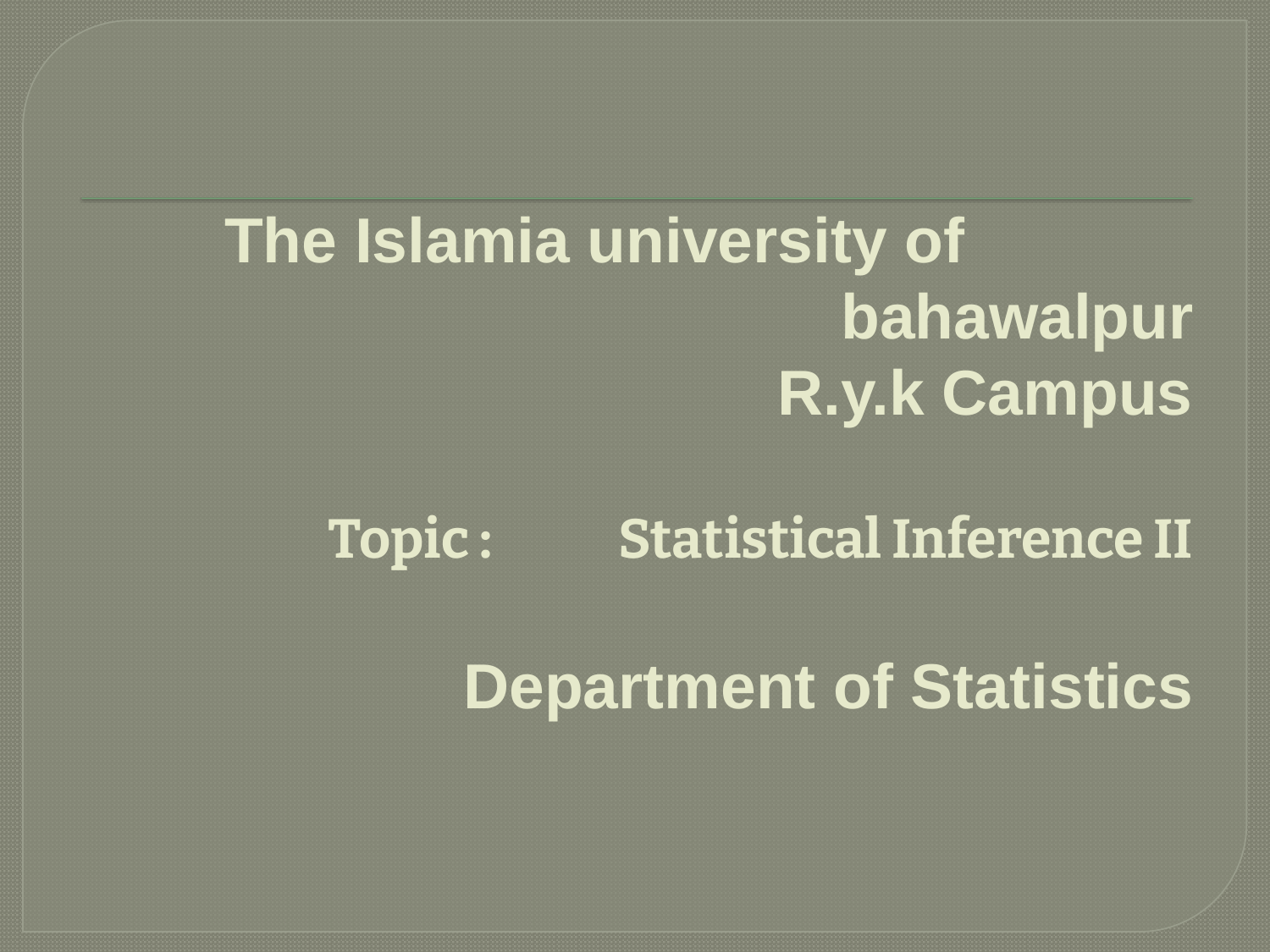

# The Islamia university of                     bahawalpur R.y.k Campus Topic :             Statistical Inference II Department of Statistics